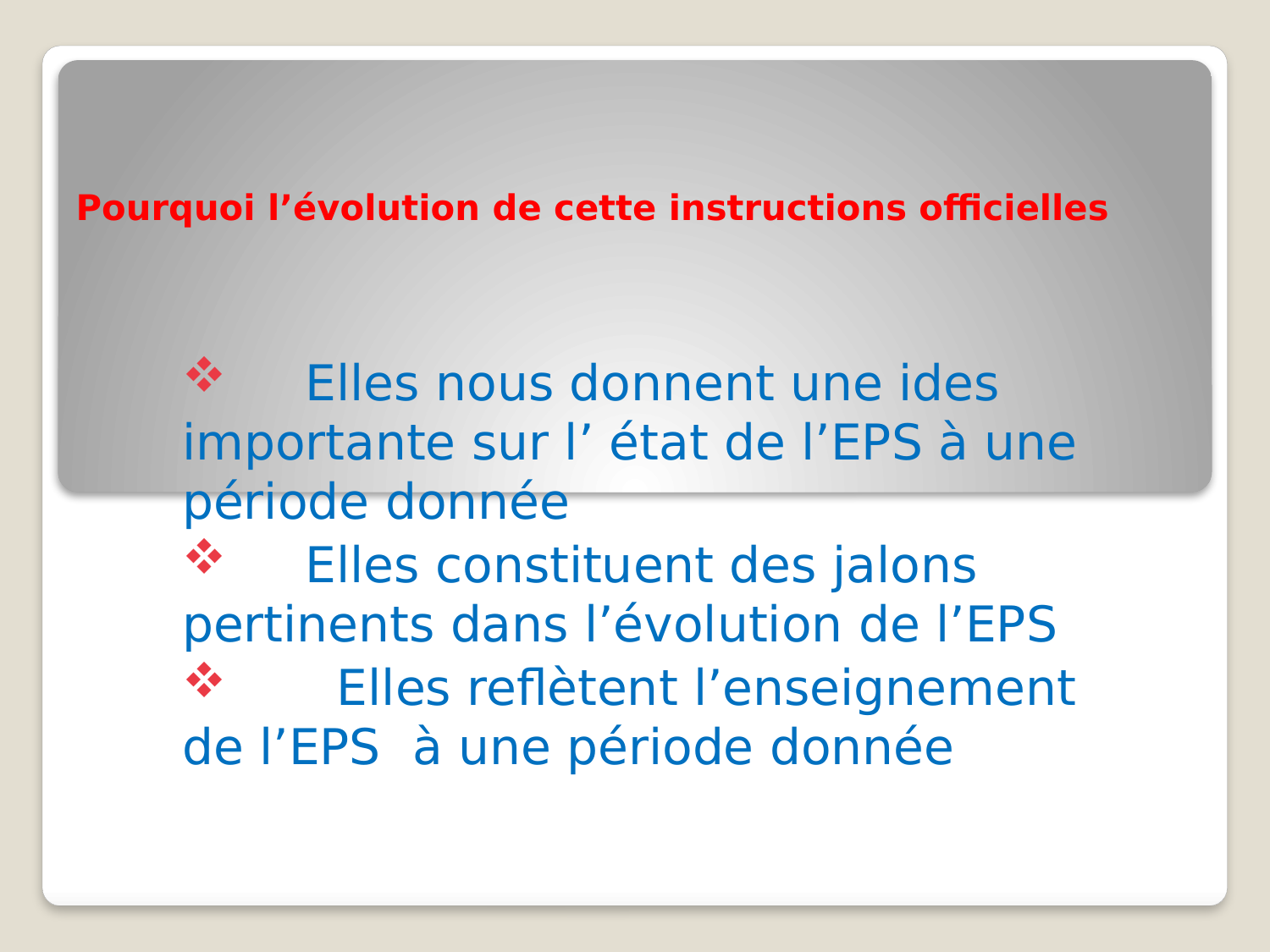

# Pourquoi l’évolution de cette instructions officielles

     Elles nous donnent une ides importante sur l’ état de l’EPS à une période donnée
     Elles constituent des jalons pertinents dans l’évolution de l’EPS
       Elles reflètent l’enseignement de l’EPS  à une période donnée